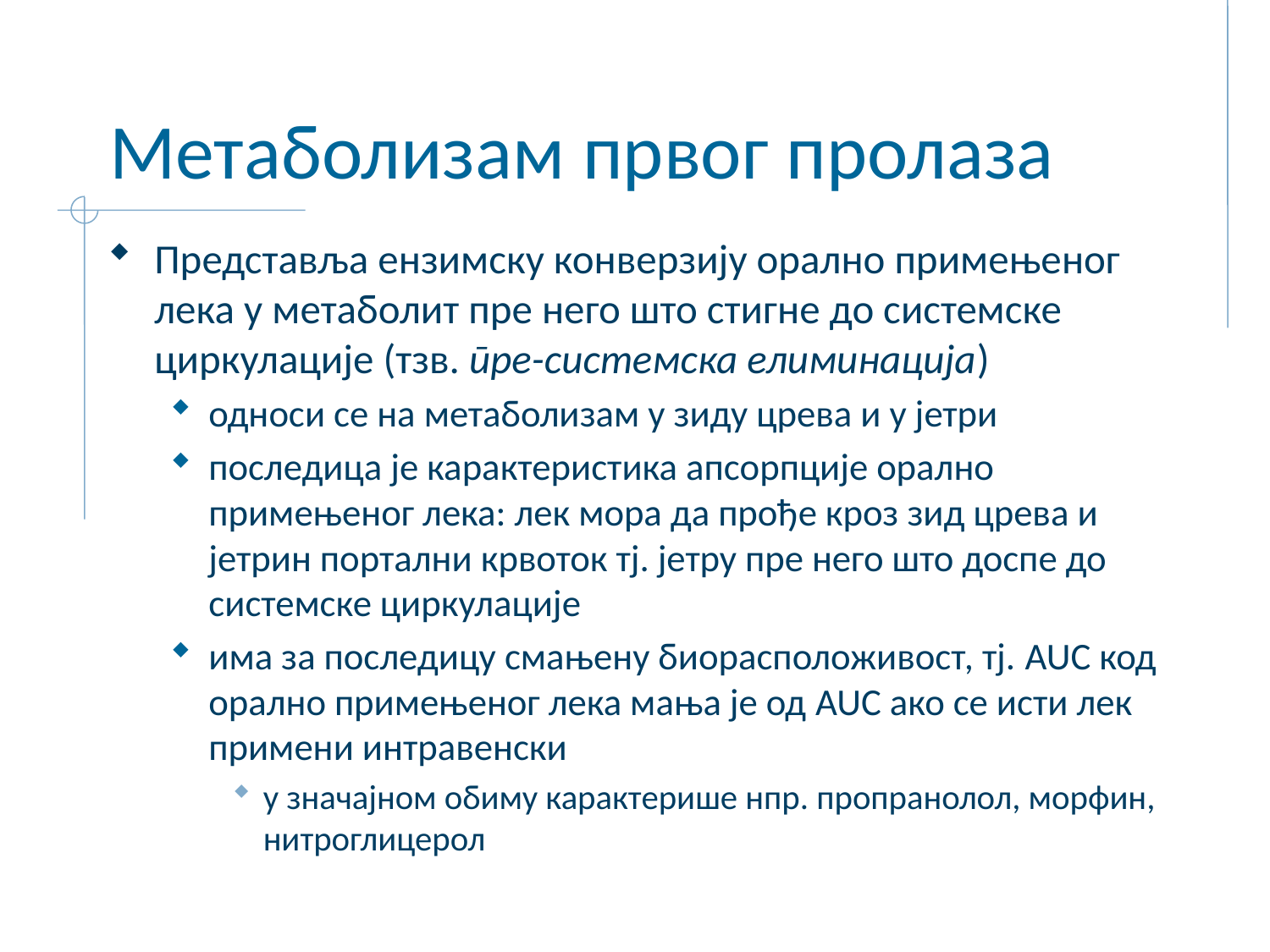

# Метаболизам првог пролаза
Представља ензимску конверзију орално примењеног лека у метаболит пре него што стигне до системске циркулације (тзв. пре-системска елиминација)
односи се на метаболизам у зиду црева и у јетри
последица је карактеристика апсорпције орално примењеног лека: лек мора да прође кроз зид црева и јетрин портални крвоток тј. јетру пре него што доспе до системске циркулације
има за последицу смањену биорасположивост, тј. AUC код орално примењеног лека мања је од AUC ако се исти лек примени интравенски
у значајном обиму карактерише нпр. пропранолол, морфин, нитроглицерол